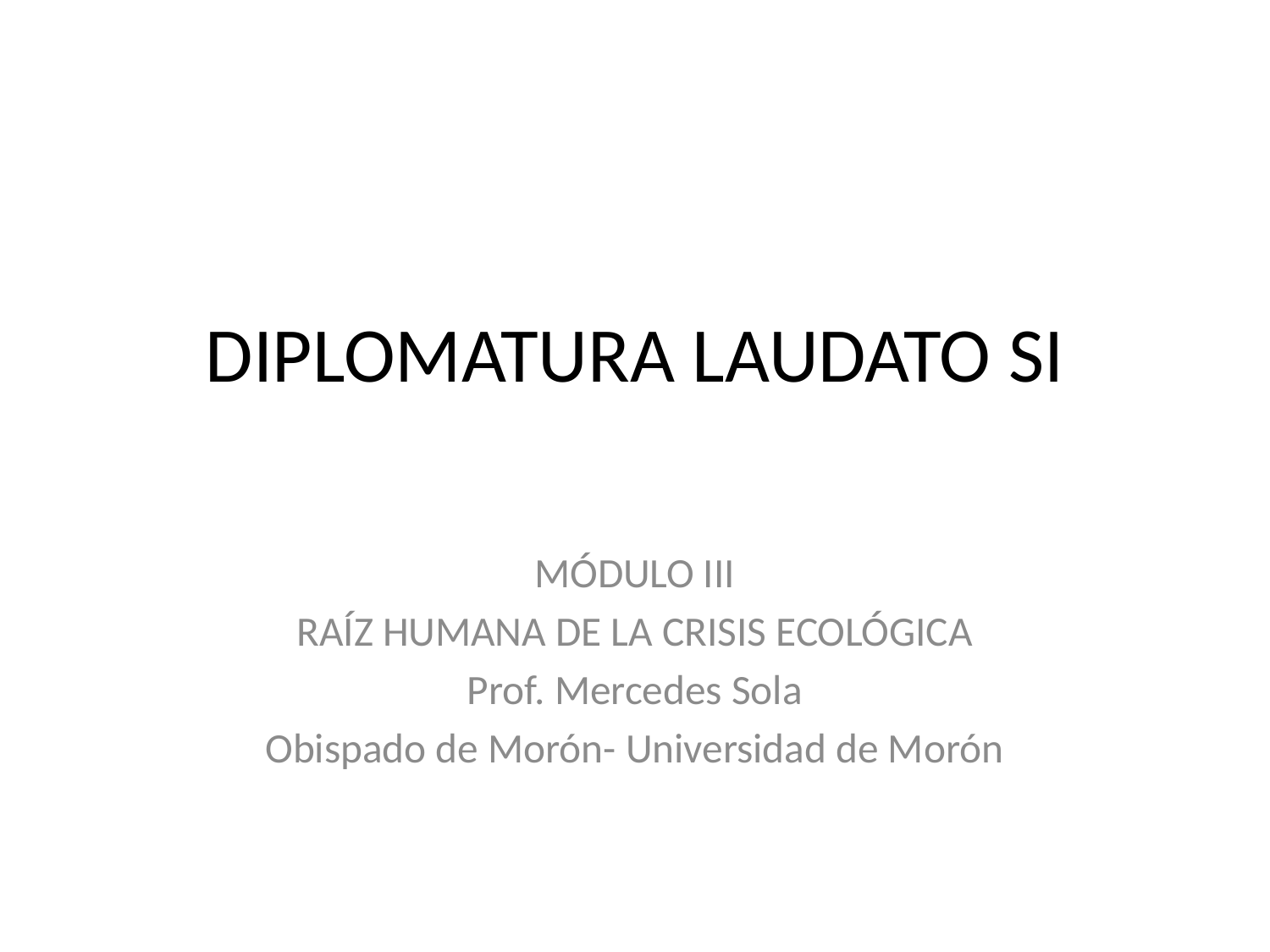

# DIPLOMATURA LAUDATO SI
MÓDULO III
RAÍZ HUMANA DE LA CRISIS ECOLÓGICA
Prof. Mercedes Sola
Obispado de Morón- Universidad de Morón